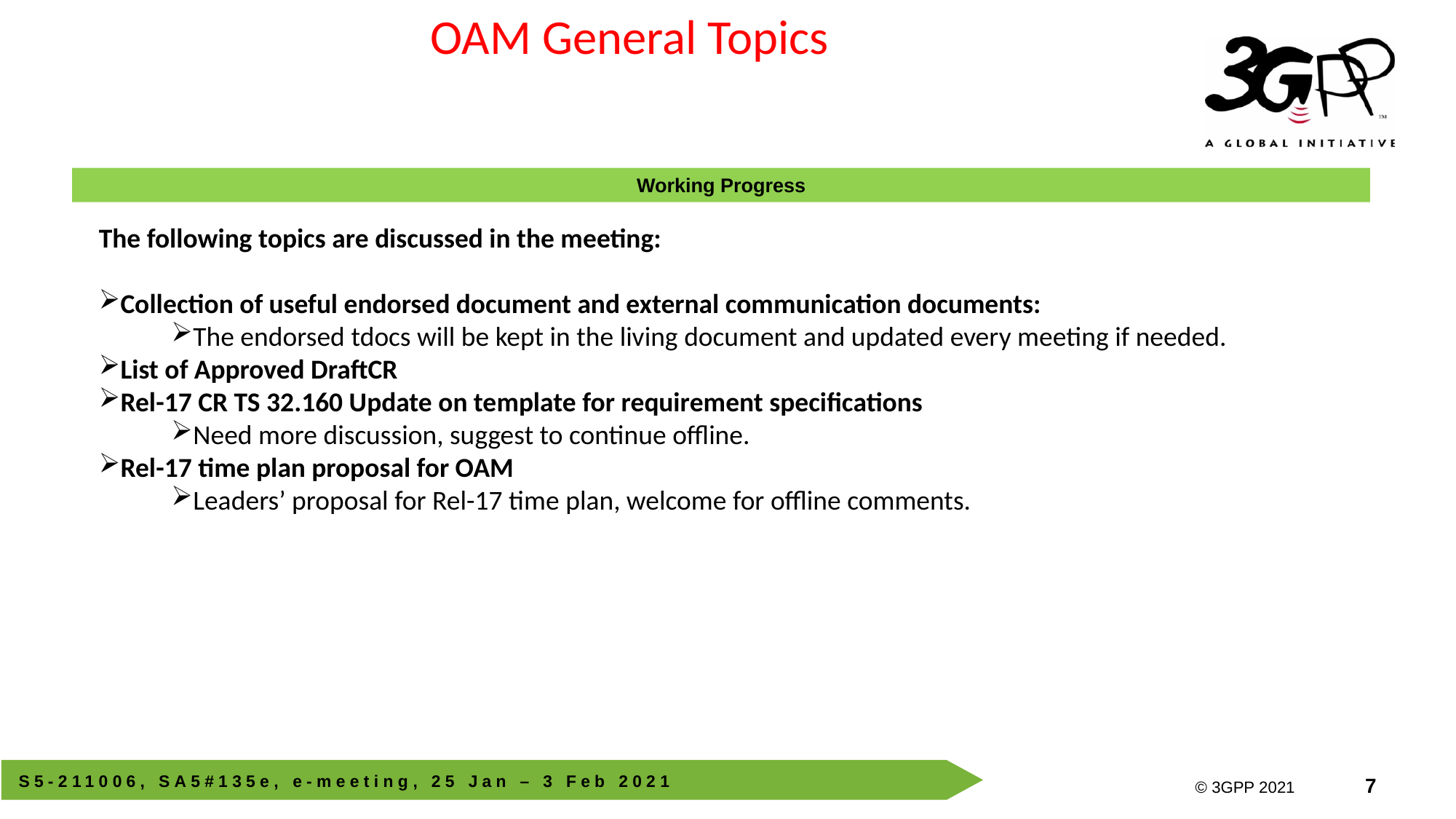

OAM General Topics
Working Progress
The following topics are discussed in the meeting:

Collection of useful endorsed document and external communication documents:
The endorsed tdocs will be kept in the living document and updated every meeting if needed.
List of Approved DraftCR
Rel-17 CR TS 32.160 Update on template for requirement specifications
Need more discussion, suggest to continue offline.
Rel-17 time plan proposal for OAM
Leaders’ proposal for Rel-17 time plan, welcome for offline comments.